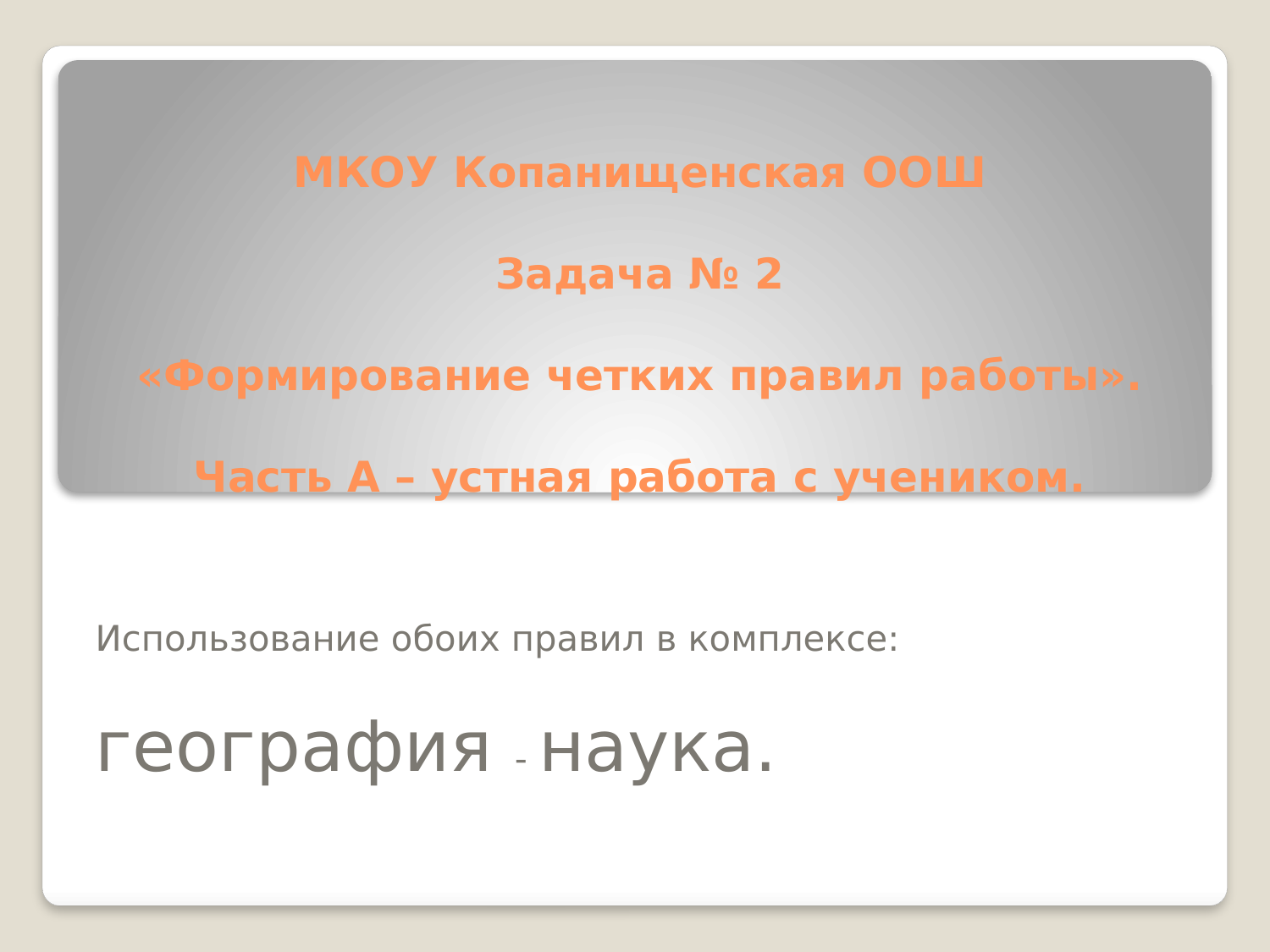

# МКОУ Копанищенская ООШ Задача № 2 «Формирование четких правил работы». Часть А – устная работа с учеником.
Использование обоих правил в комплексе:

география - наука.